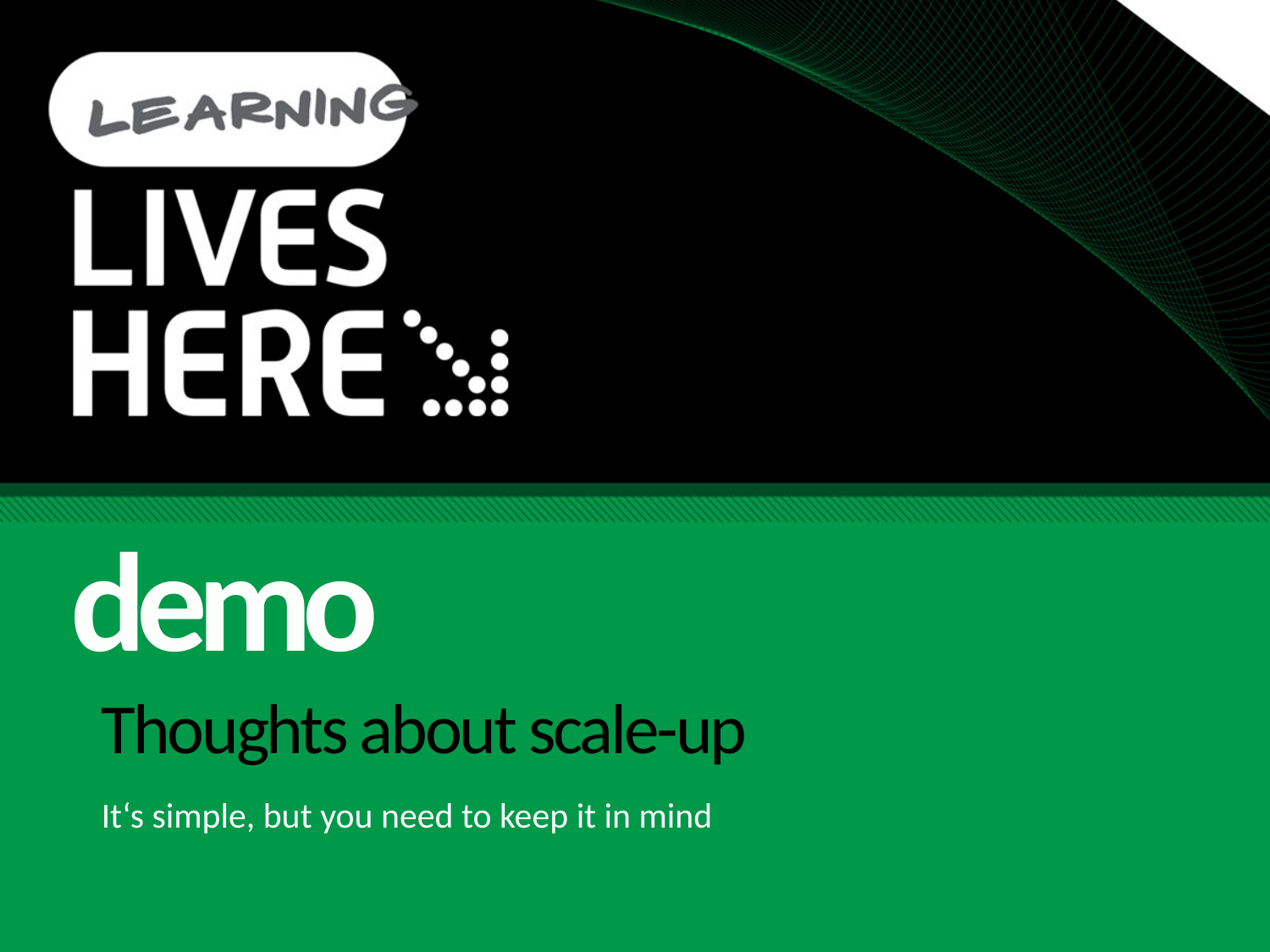

demo
# Thoughts about scale-up
It‘s simple, but you need to keep it in mind